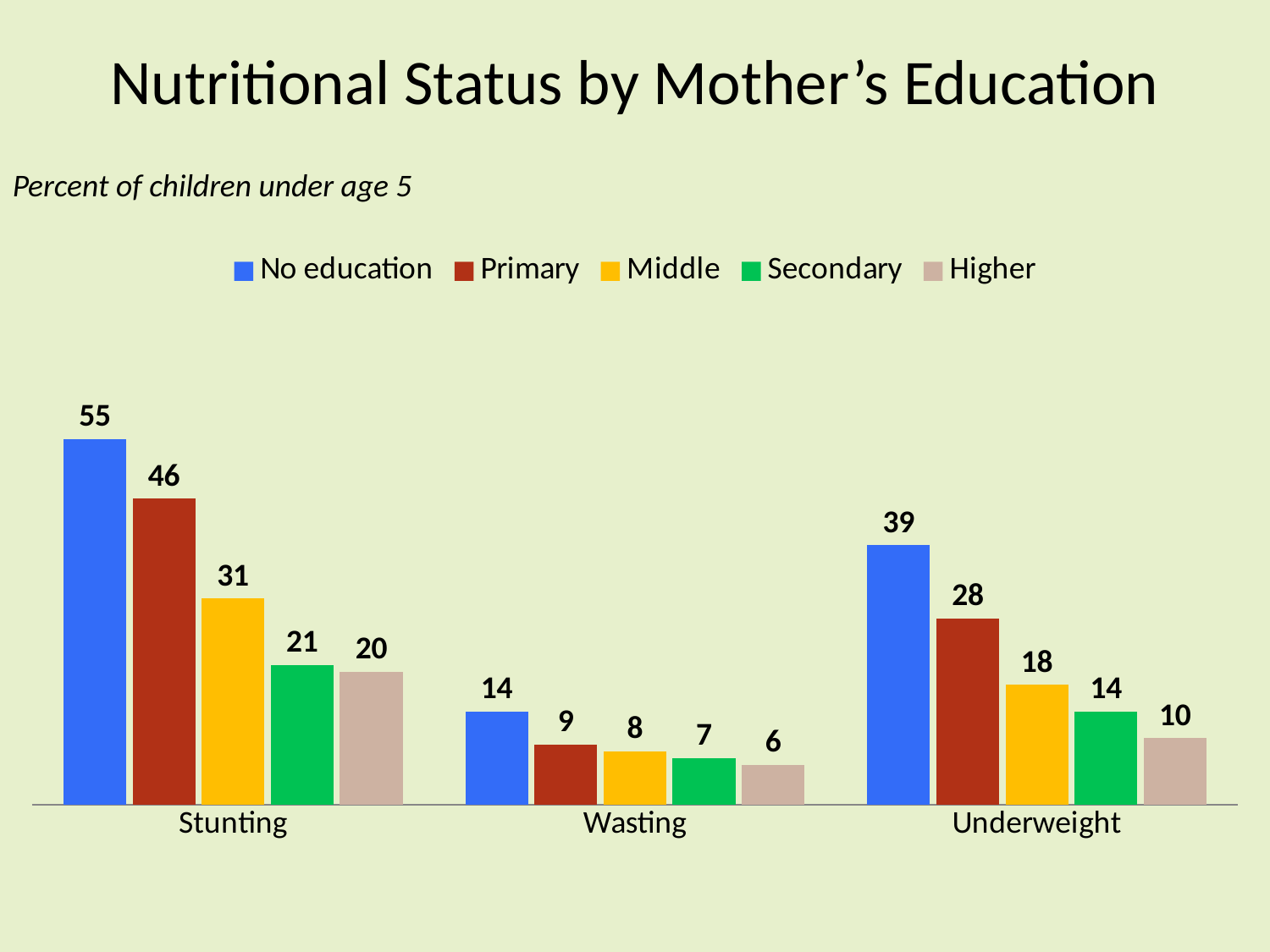

# Nutritional Status by Mother’s Education
Percent of children under age 5

### Chart

| Category | No education | Primary | Middle | Secondary | Higher |
|---|---|---|---|---|---|
| Stunting | 55.0 | 46.0 | 31.0 | 21.0 | 20.0 |
| Wasting | 14.0 | 9.0 | 8.0 | 7.0 | 6.0 |
| Underweight | 39.0 | 28.0 | 18.0 | 14.0 | 10.0 |